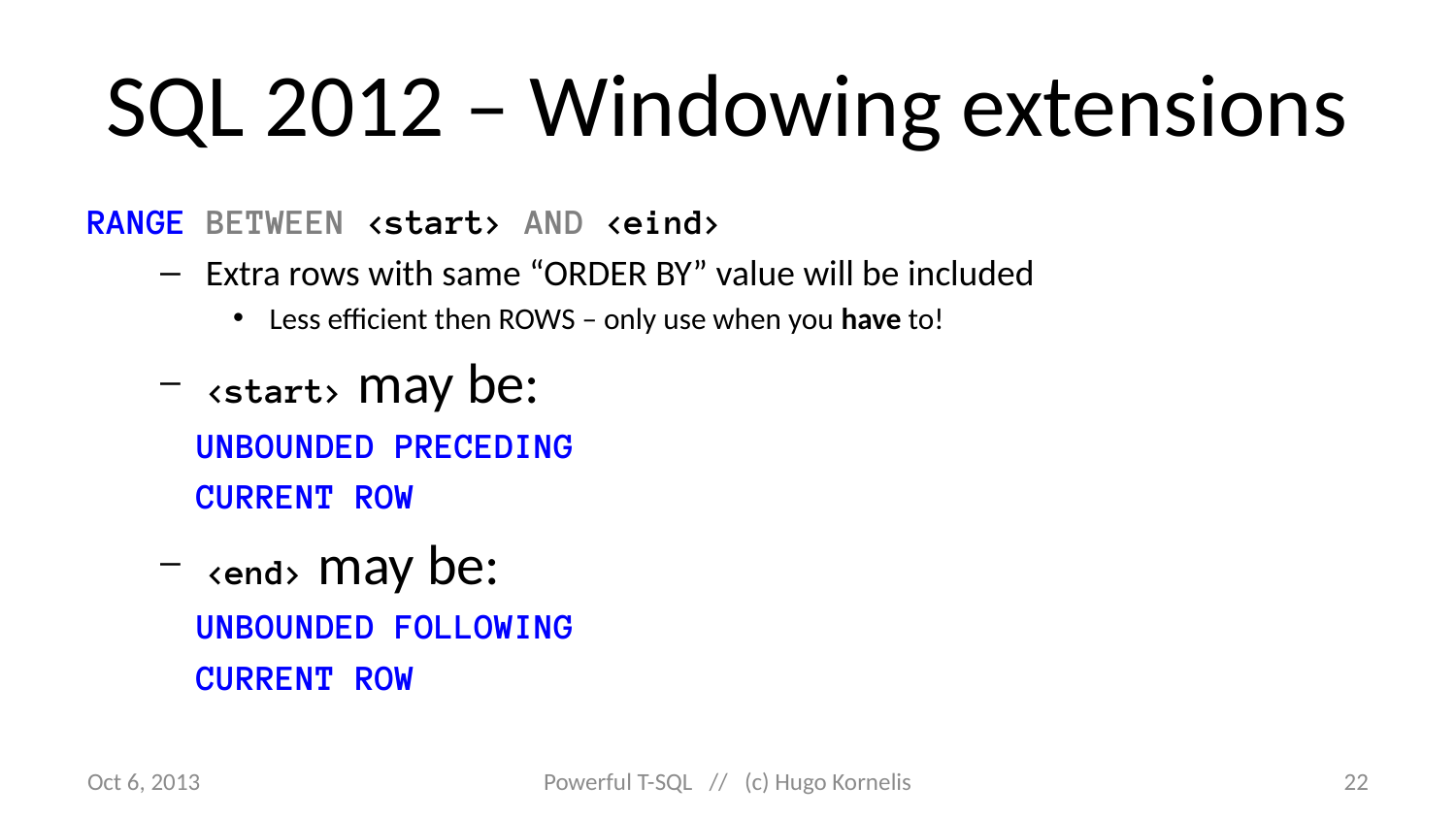

# SQL 2012 – Windowing extensions
RANGE BETWEEN <start> AND <eind>
Extra rows with same “ORDER BY” value will be included
Less efficient then ROWS – only use when you have to!
<start> may be:
UNBOUNDED PRECEDING
CURRENT ROW
<end> may be:
UNBOUNDED FOLLOWING
CURRENT ROW
Oct 6, 2013
Powerful T-SQL   //   (c) Hugo Kornelis
22